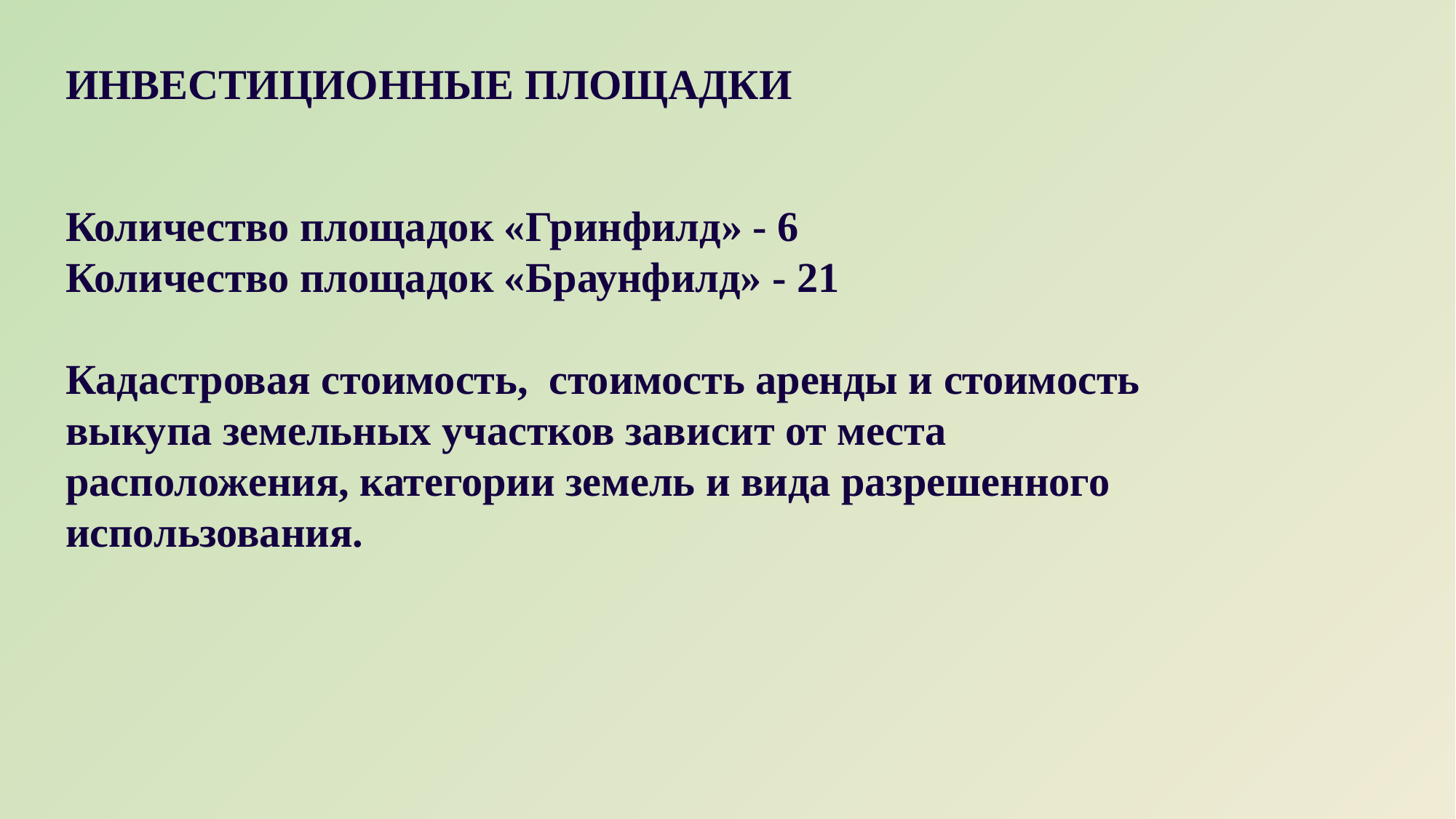

ИНВЕСТИЦИОННЫЕ ПЛОЩАДКИ
Количество площадок «Гринфилд» - 6
Количество площадок «Браунфилд» - 21

Кадастровая стоимость,  стоимость аренды и стоимость выкупа земельных участков зависит от места расположения, категории земель и вида разрешенного использования.